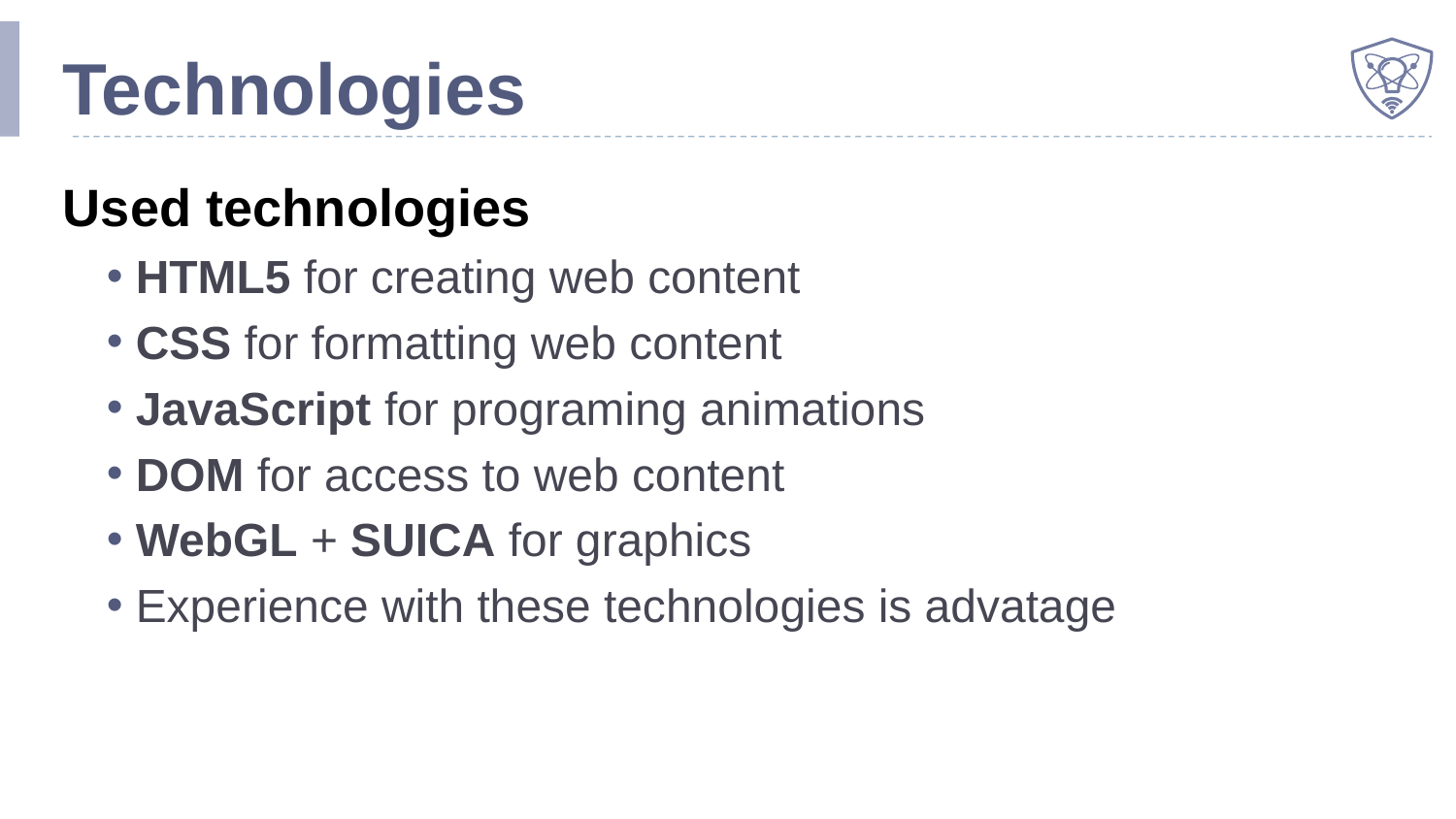

# Technologies
Used technologies
HTML5 for creating web content
CSS for formatting web content
JavaScript for programing animations
DOM for access to web content
WebGL + SUICA for graphics
Experience with these technologies is advatage